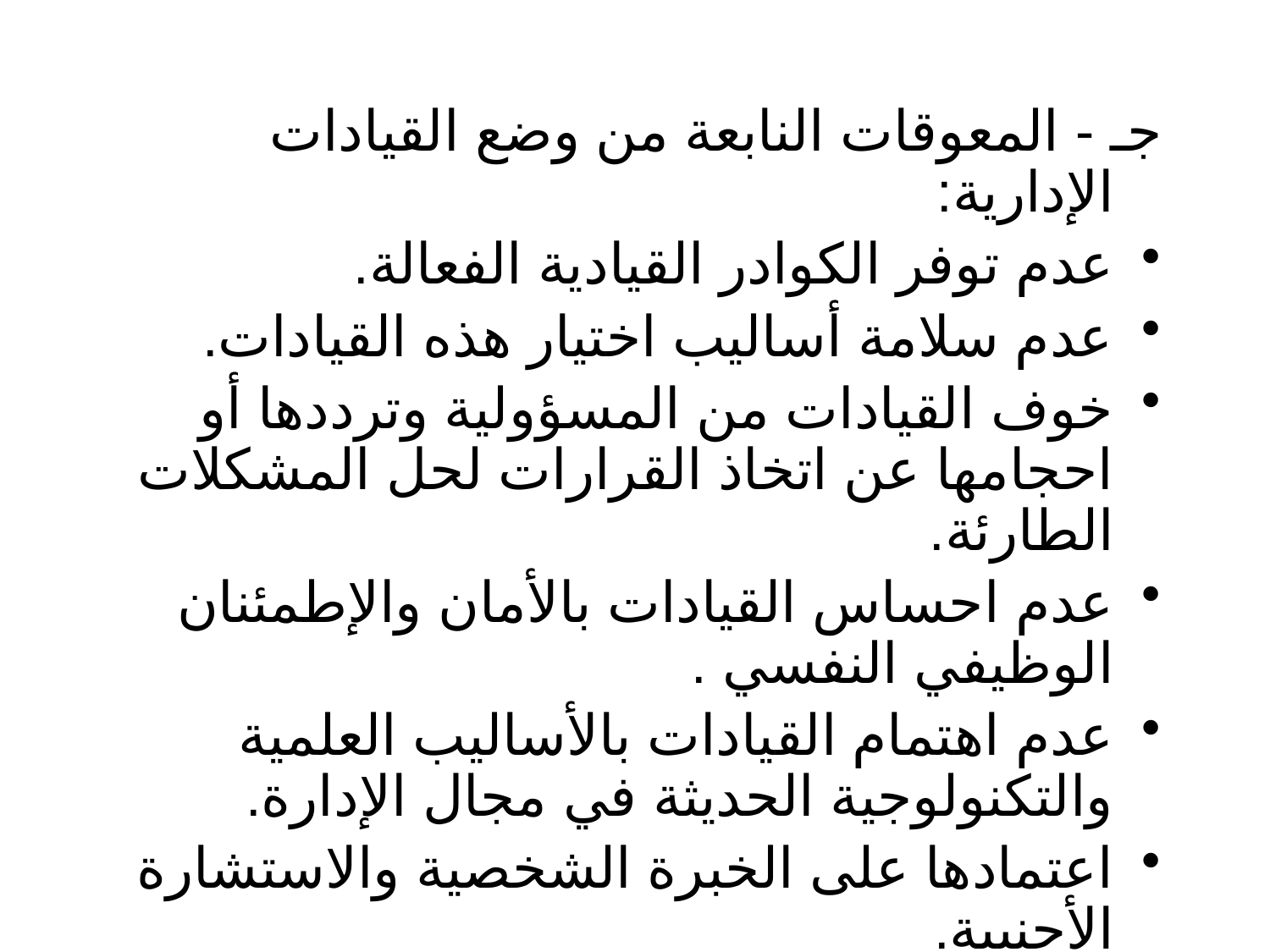

جـ - المعوقات النابعة من وضع القيادات الإدارية:
عدم توفر الكوادر القيادية الفعالة.
عدم سلامة أساليب اختيار هذه القيادات.
خوف القيادات من المسؤولية وترددها أو احجامها عن اتخاذ القرارات لحل المشكلات الطارئة.
عدم احساس القيادات بالأمان والإطمئنان الوظيفي النفسي .
عدم اهتمام القيادات بالأساليب العلمية والتكنولوجية الحديثة في مجال الإدارة.
اعتمادها على الخبرة الشخصية والاستشارة الأجنبية.